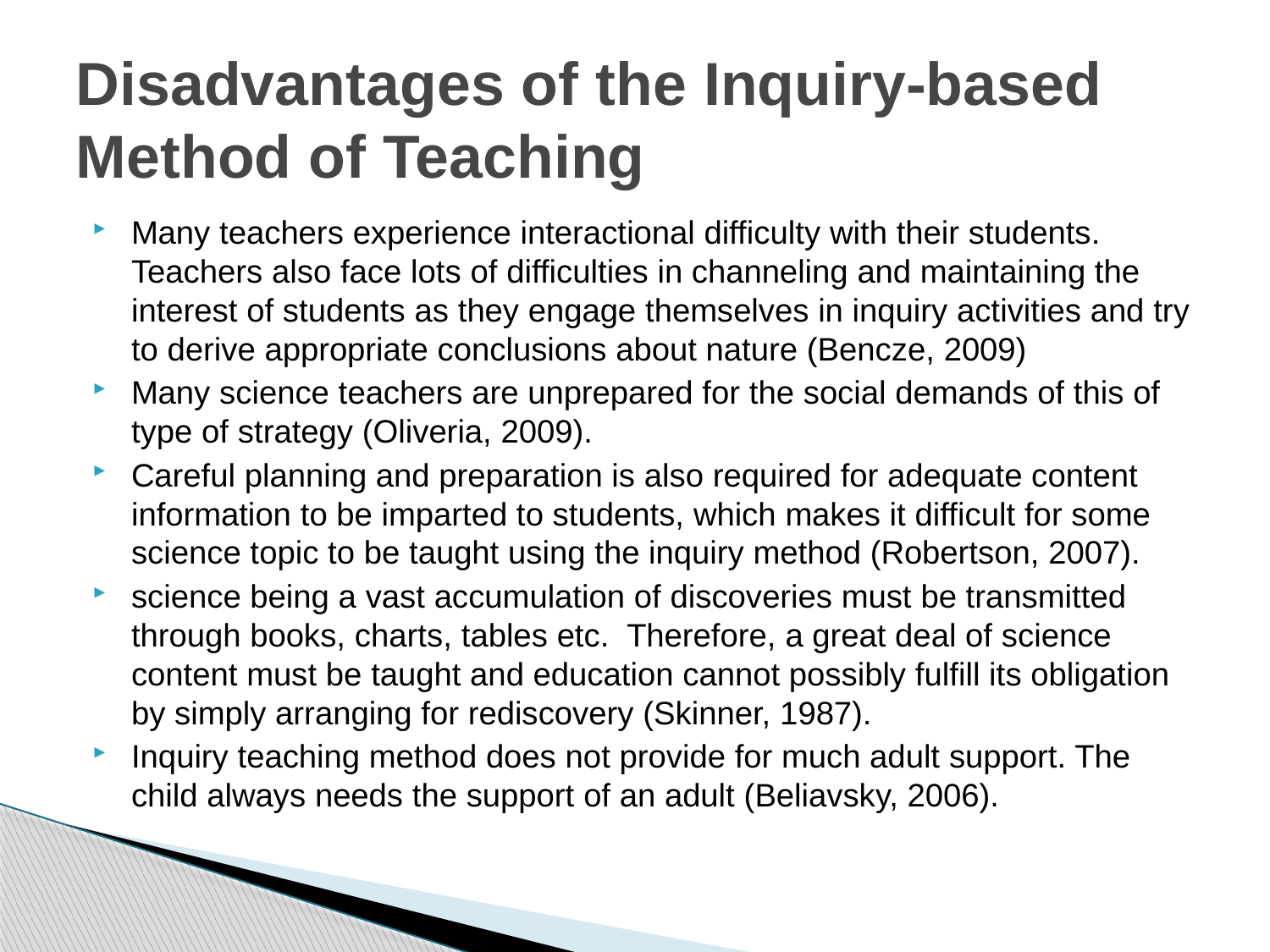

# Disadvantages of the Inquiry-based Method of Teaching
Many teachers experience interactional difficulty with their students.  Teachers also face lots of difficulties in channeling and maintaining the interest of students as they engage themselves in inquiry activities and try to derive appropriate conclusions about nature (Bencze, 2009)
Many science teachers are unprepared for the social demands of this of type of strategy (Oliveria, 2009).
Careful planning and preparation is also required for adequate content information to be imparted to students, which makes it difficult for some science topic to be taught using the inquiry method (Robertson, 2007).
science being a vast accumulation of discoveries must be transmitted through books, charts, tables etc.  Therefore, a great deal of science content must be taught and education cannot possibly fulfill its obligation by simply arranging for rediscovery (Skinner, 1987).
Inquiry teaching method does not provide for much adult support. The child always needs the support of an adult (Beliavsky, 2006).